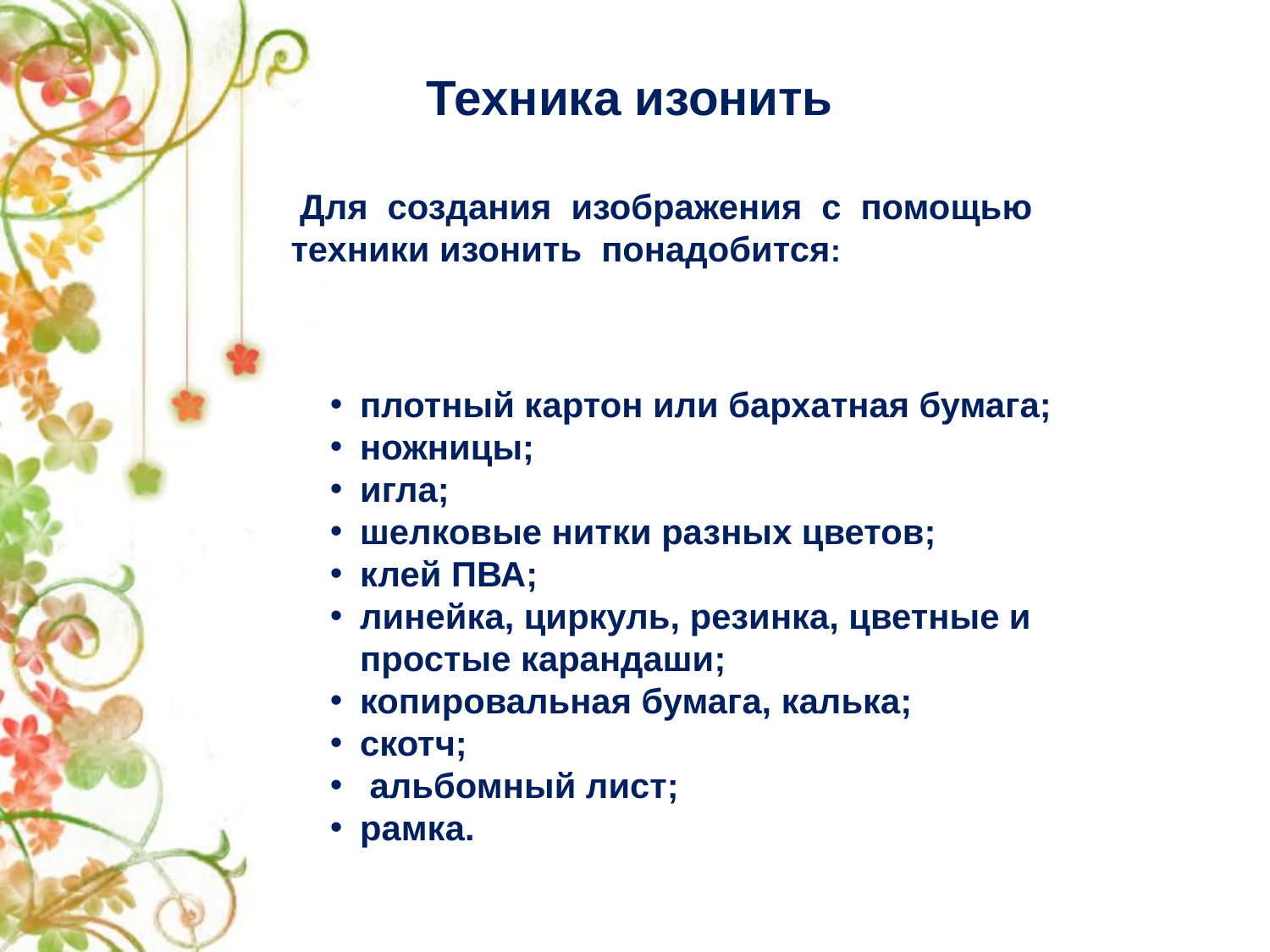

Техника изонить

 Для создания изображения с помощью техники изонить  понадобится:
плотный картон или бархатная бумага;
ножницы;
игла;
шелковые нитки разных цветов;
клей ПВА;
линейка, циркуль, резинка, цветные и простые карандаши;
копировальная бумага, калька;
скотч;
 альбомный лист;
рамка.